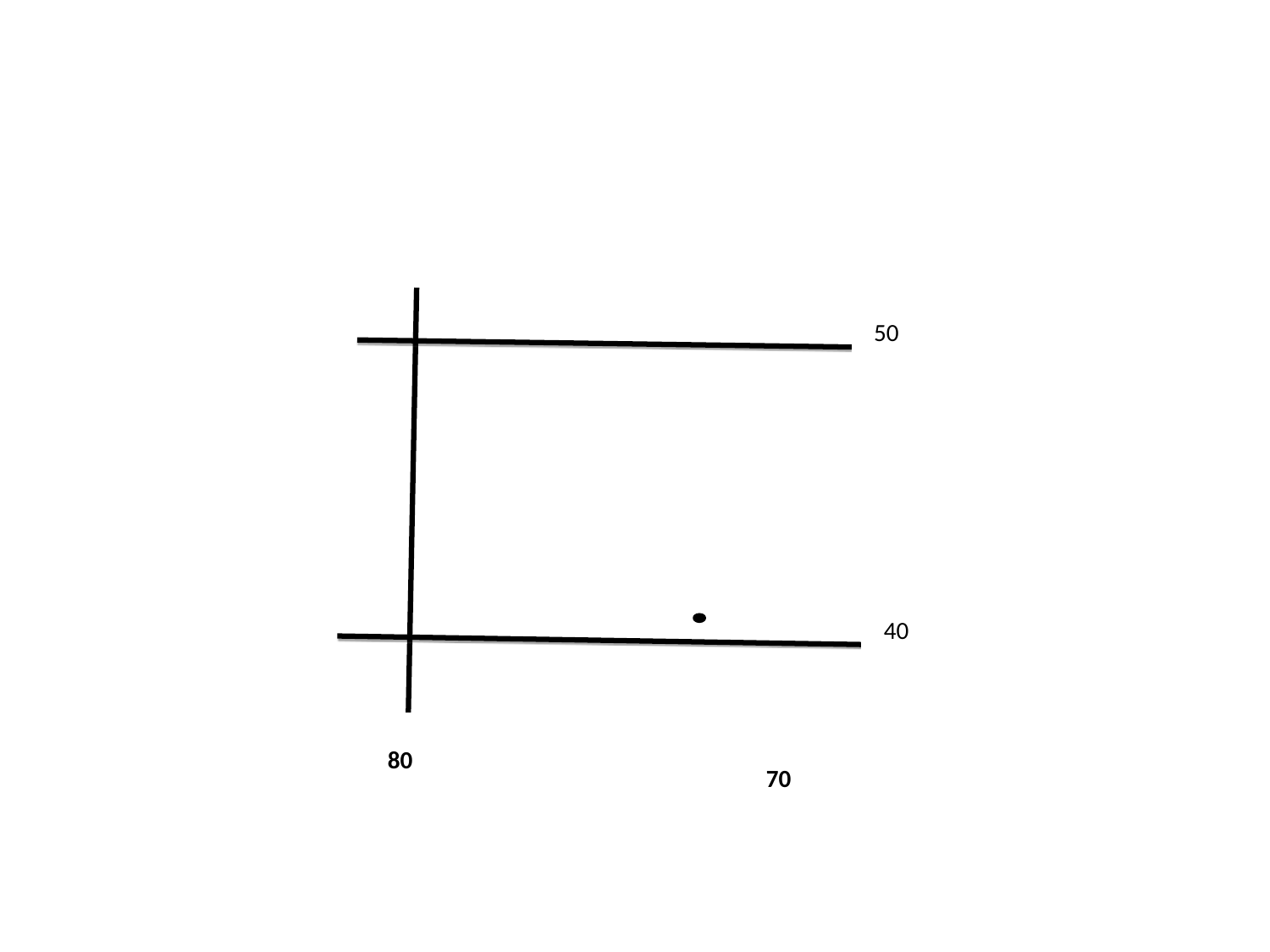

# Определить координаты точки.  Назвать  город.

50

40

80
70